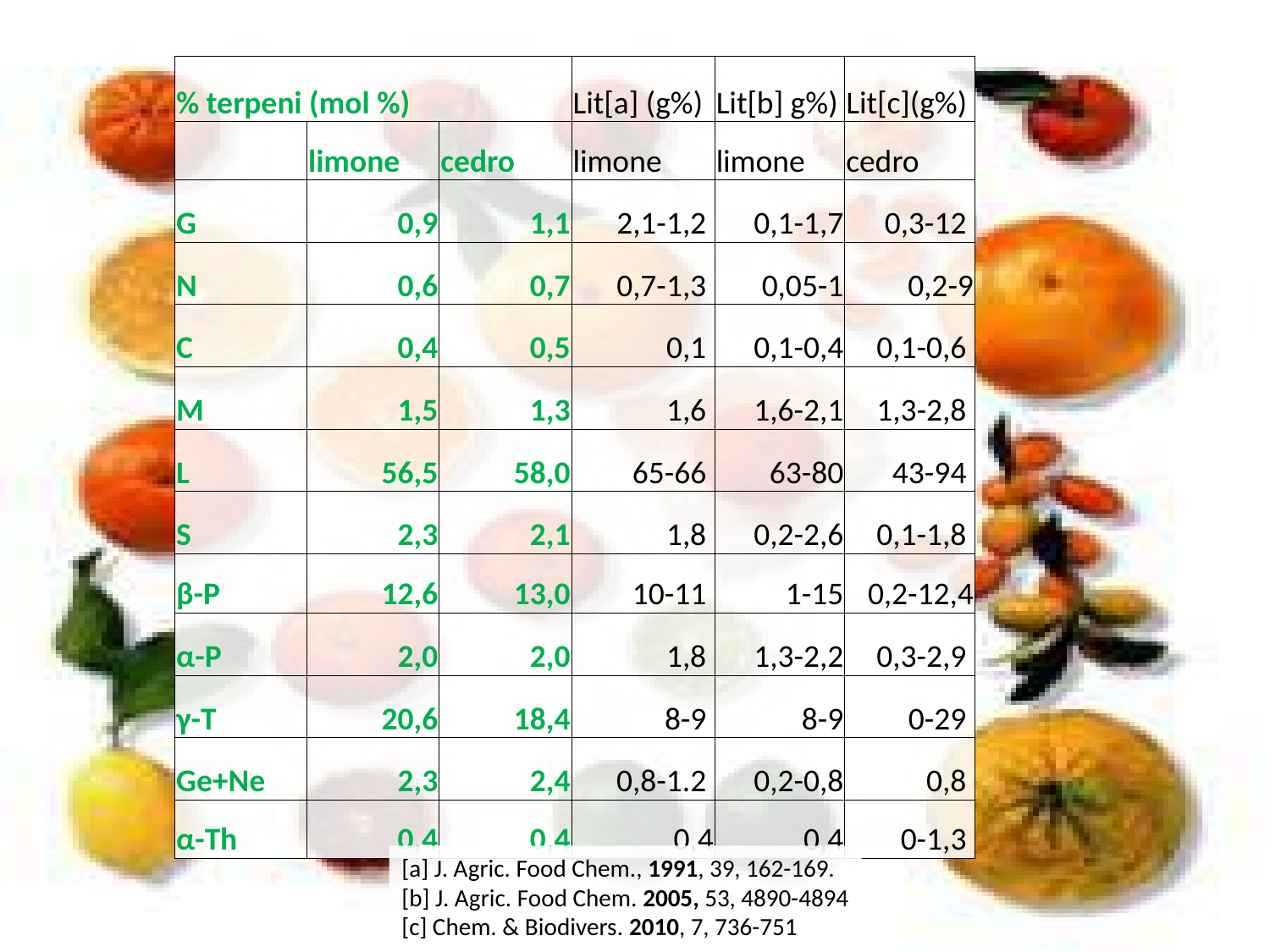

| % terpeni (mol %) |  |  | Lit[a] (g%) | Lit[b] g%) | Lit[c](g%) |
| --- | --- | --- | --- | --- | --- |
|  | limone | cedro | limone | limone | cedro |
| G | 0,9 | 1,1 | 2,1-1,2 | 0,1-1,7 | 0,3-12 |
| N | 0,6 | 0,7 | 0,7-1,3 | 0,05-1 | 0,2-9 |
| C | 0,4 | 0,5 | 0,1 | 0,1-0,4 | 0,1-0,6 |
| M | 1,5 | 1,3 | 1,6 | 1,6-2,1 | 1,3-2,8 |
| L | 56,5 | 58,0 | 65-66 | 63-80 | 43-94 |
| S | 2,3 | 2,1 | 1,8 | 0,2-2,6 | 0,1-1,8 |
| β-P | 12,6 | 13,0 | 10-11 | 1-15 | 0,2-12,4 |
| α-P | 2,0 | 2,0 | 1,8 | 1,3-2,2 | 0,3-2,9 |
| γ-T | 20,6 | 18,4 | 8-9 | 8-9 | 0-29 |
| Ge+Ne | 2,3 | 2,4 | 0,8-1.2 | 0,2-0,8 | 0,8 |
| α-Th | 0,4 | 0,4 | 0,4 | 0,4 | 0-1,3 |
[a] J. Agric. Food Chem., 1991, 39, 162-169.
[b] J. Agric. Food Chem. 2005, 53, 4890-4894
[c] Chem. & Biodivers. 2010, 7, 736-751